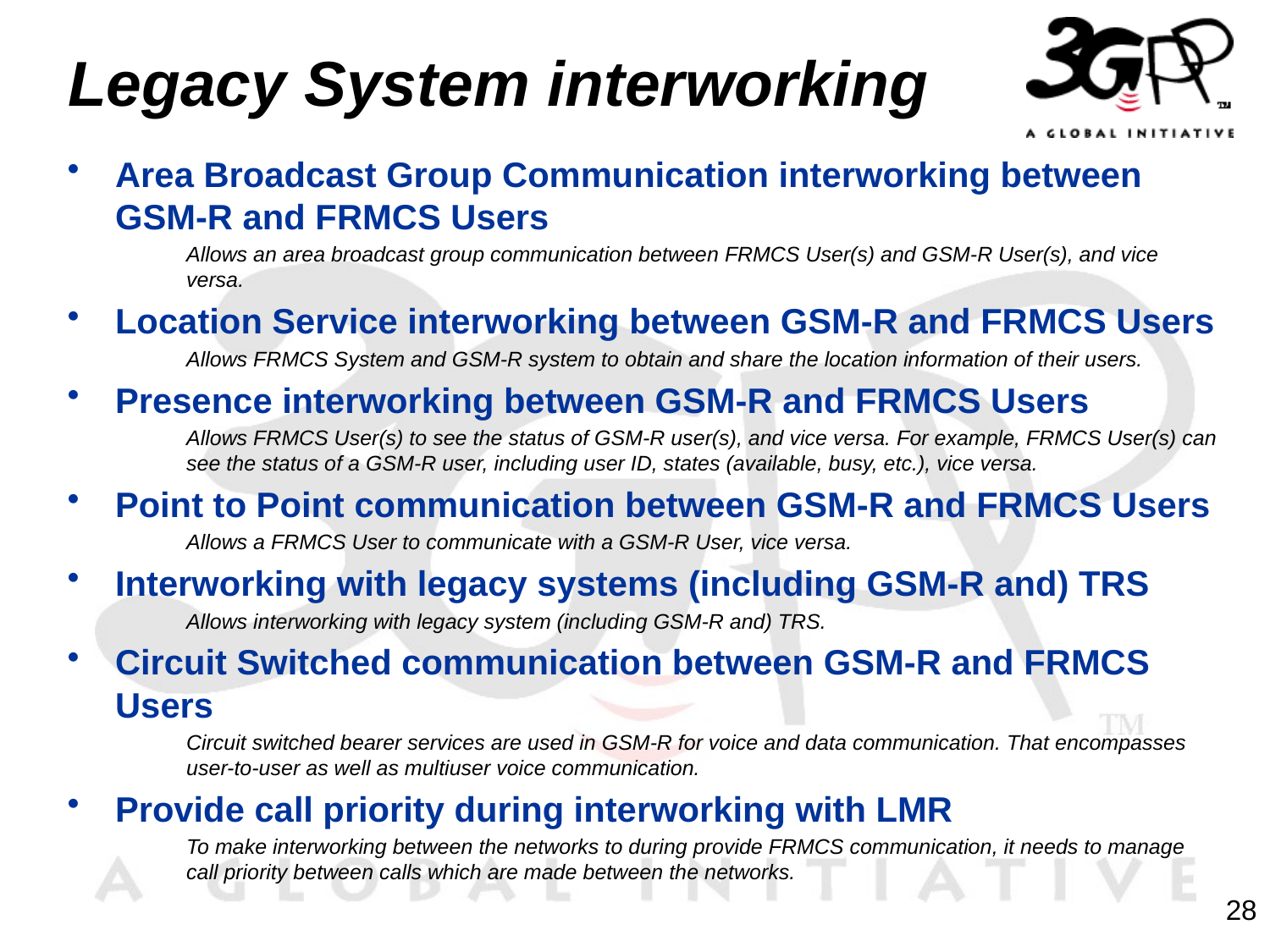

# Legacy System interworking
Area Broadcast Group Communication interworking between GSM-R and FRMCS Users
Allows an area broadcast group communication between FRMCS User(s) and GSM-R User(s), and vice versa.
Location Service interworking between GSM-R and FRMCS Users
Allows FRMCS System and GSM-R system to obtain and share the location information of their users.
Presence interworking between GSM-R and FRMCS Users
Allows FRMCS User(s) to see the status of GSM-R user(s), and vice versa. For example, FRMCS User(s) can see the status of a GSM-R user, including user ID, states (available, busy, etc.), vice versa.
Point to Point communication between GSM-R and FRMCS Users
Allows a FRMCS User to communicate with a GSM-R User, vice versa.
Interworking with legacy systems (including GSM-R and) TRS
Allows interworking with legacy system (including GSM-R and) TRS.
Circuit Switched communication between GSM-R and FRMCS Users
Circuit switched bearer services are used in GSM-R for voice and data communication. That encompasses user-to-user as well as multiuser voice communication.
Provide call priority during interworking with LMR
To make interworking between the networks to during provide FRMCS communication, it needs to manage call priority between calls which are made between the networks.

28